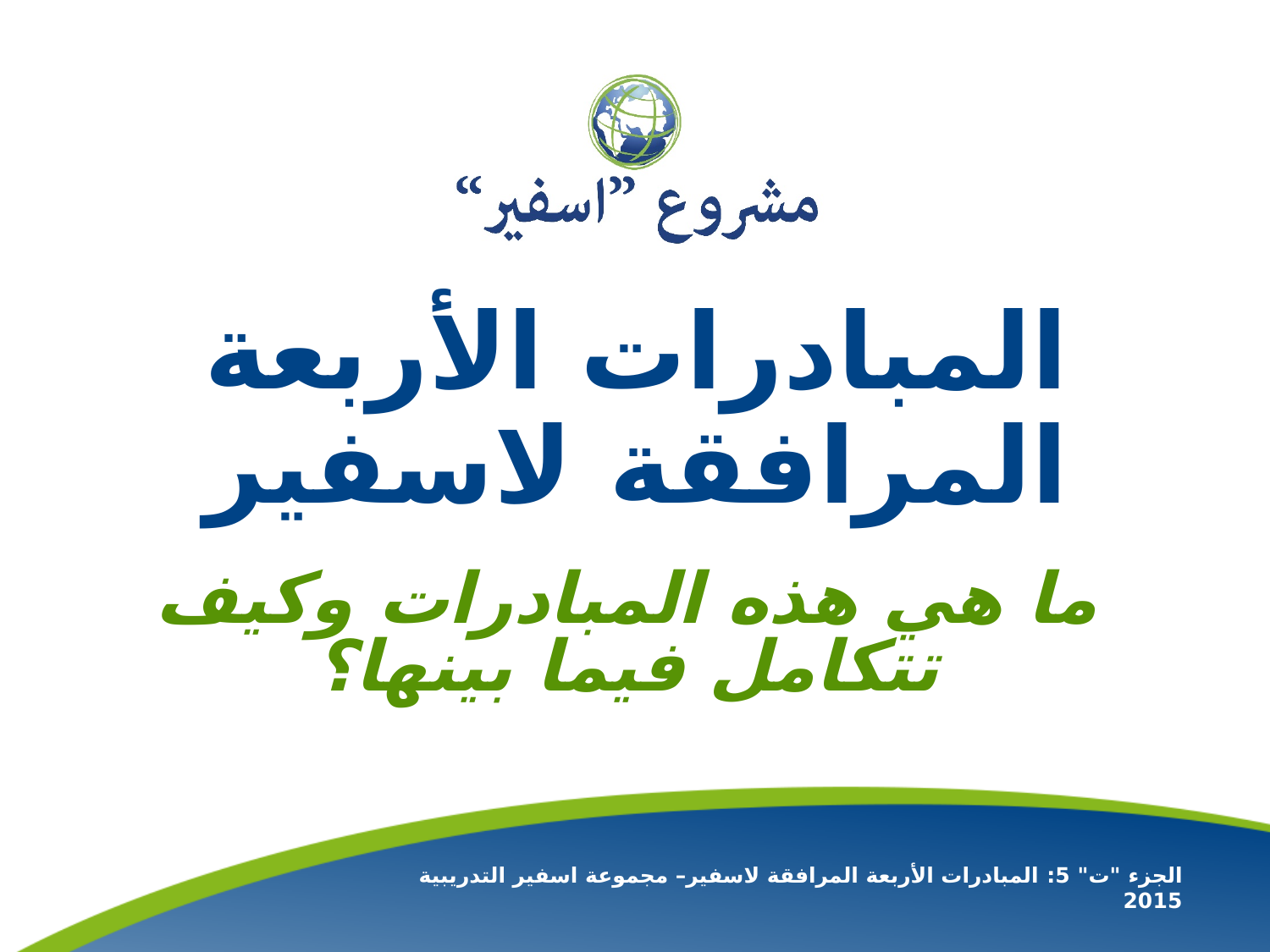

# المبادرات الأربعة المرافقة لاسفير
ما هي هذه المبادرات وكيف تتكامل فيما بينها؟
الجزء "ت" 5: المبادرات الأربعة المرافقة لاسفير– مجموعة اسفير التدريبية 2015